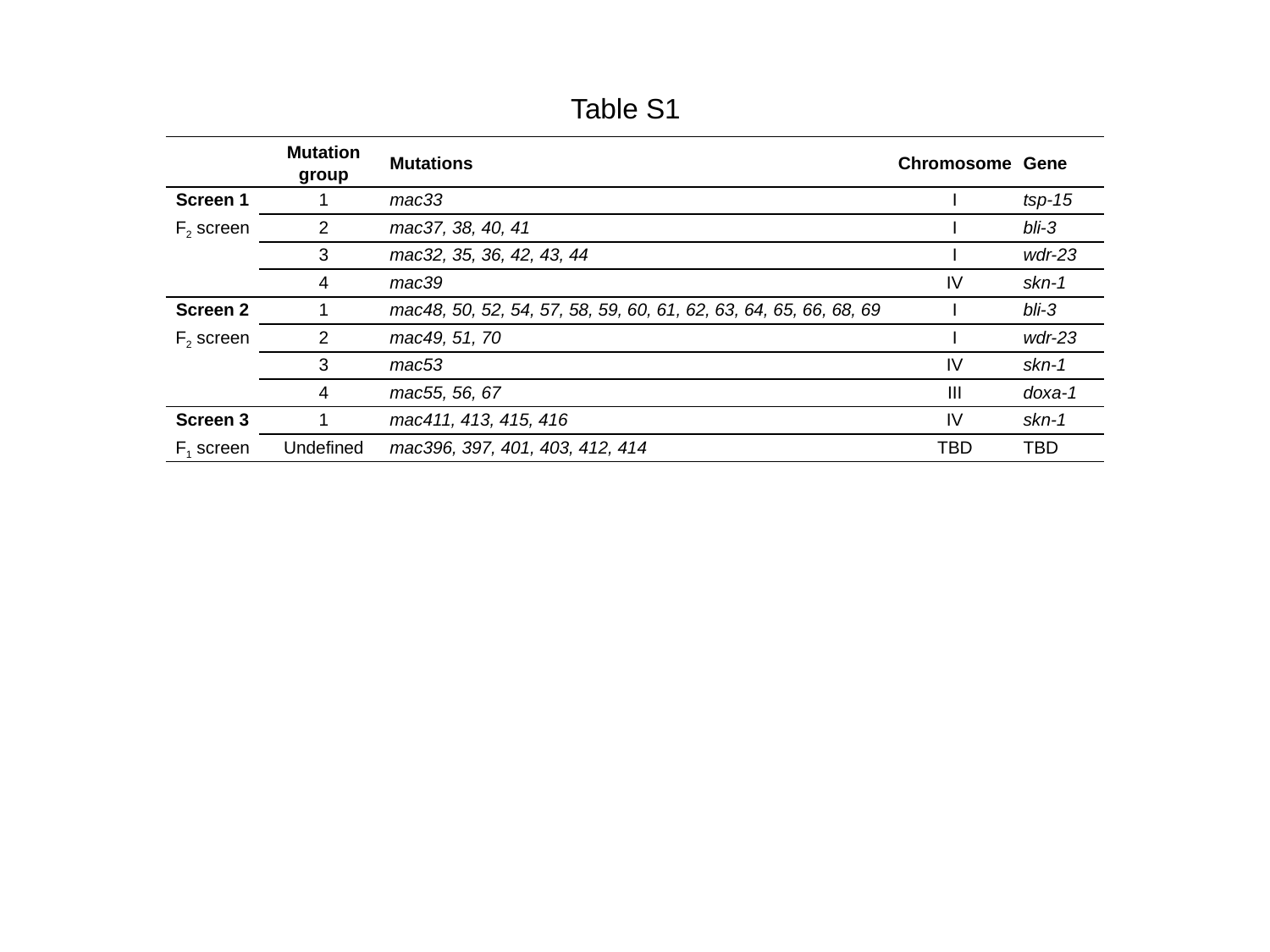

Table S1
|  | Mutation group | Mutations | Chromosome | Gene |
| --- | --- | --- | --- | --- |
| Screen 1 | 1 | mac33 | I | tsp-15 |
| F2 screen | 2 | mac37, 38, 40, 41 | I | bli-3 |
|  | 3 | mac32, 35, 36, 42, 43, 44 | I | wdr-23 |
|  | 4 | mac39 | IV | skn-1 |
| Screen 2 | 1 | mac48, 50, 52, 54, 57, 58, 59, 60, 61, 62, 63, 64, 65, 66, 68, 69 | I | bli-3 |
| F2 screen | 2 | mac49, 51, 70 | I | wdr-23 |
|  | 3 | mac53 | IV | skn-1 |
|  | 4 | mac55, 56, 67 | III | doxa-1 |
| Screen 3 | 1 | mac411, 413, 415, 416 | IV | skn-1 |
| F1 screen | Undefined | mac396, 397, 401, 403, 412, 414 | TBD | TBD |